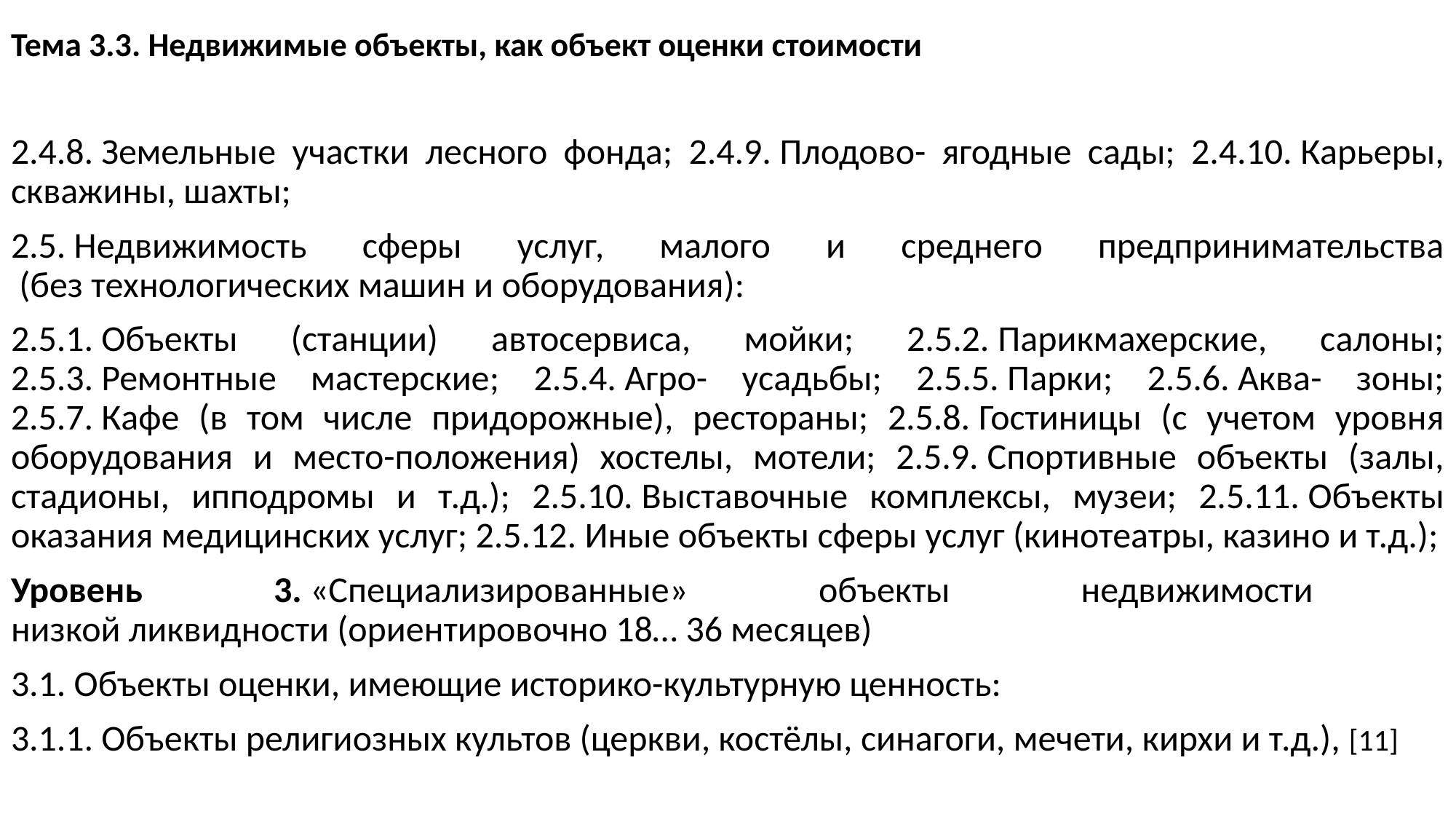

# Тема 3.3. Недвижимые объекты, как объект оценки стоимости

2.4.8. Земельные участки лесного фонда; 2.4.9. Плодово- ягодные сады; 2.4.10. Карьеры, скважины, шахты;
2.5. Недвижимость сферы услуг, малого и среднего предпринимательства
 (без технологических машин и оборудования):
2.5.1. Объекты (станции) автосервиса, мойки; 2.5.2. Парикмахерские, салоны; 2.5.3. Ремонтные мастерские; 2.5.4. Агро- усадьбы; 2.5.5. Парки; 2.5.6. Аква- зоны; 2.5.7. Кафе (в том числе придорожные), рестораны; 2.5.8. Гостиницы (с учетом уровня оборудования и место-положения) хостелы, мотели; 2.5.9. Спортивные объекты (залы, стадионы, ипподромы и т.д.); 2.5.10. Выставочные комплексы, музеи; 2.5.11. Объекты оказания медицинских услуг; 2.5.12. Иные объекты сферы услуг (кинотеатры, казино и т.д.);
Уровень 3. «Специализированные» объекты недвижимости
низкой ликвидности (ориентировочно 18… 36 месяцев)
3.1. Объекты оценки, имеющие историко-культурную ценность:
3.1.1. Объекты религиозных культов (церкви, костёлы, синагоги, мечети, кирхи и т.д.), [11]